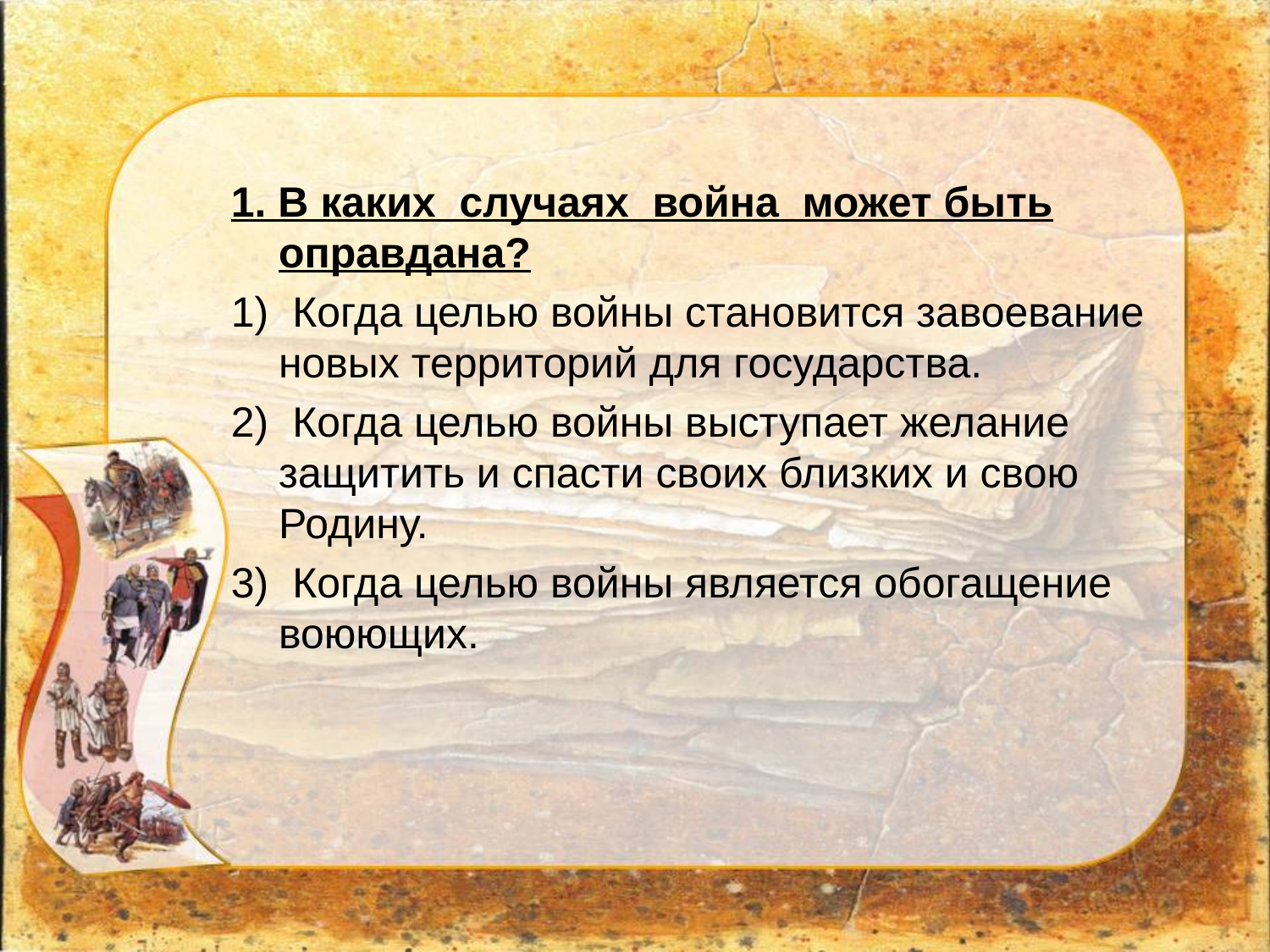

1. В каких  случаях  война  может быть оправдана?
1)  Когда целью войны становится завоевание новых территорий для государства.
2)  Когда целью войны выступает желание защитить и спасти своих близких и свою Родину.
3)  Когда целью войны является обогащение воюющих.